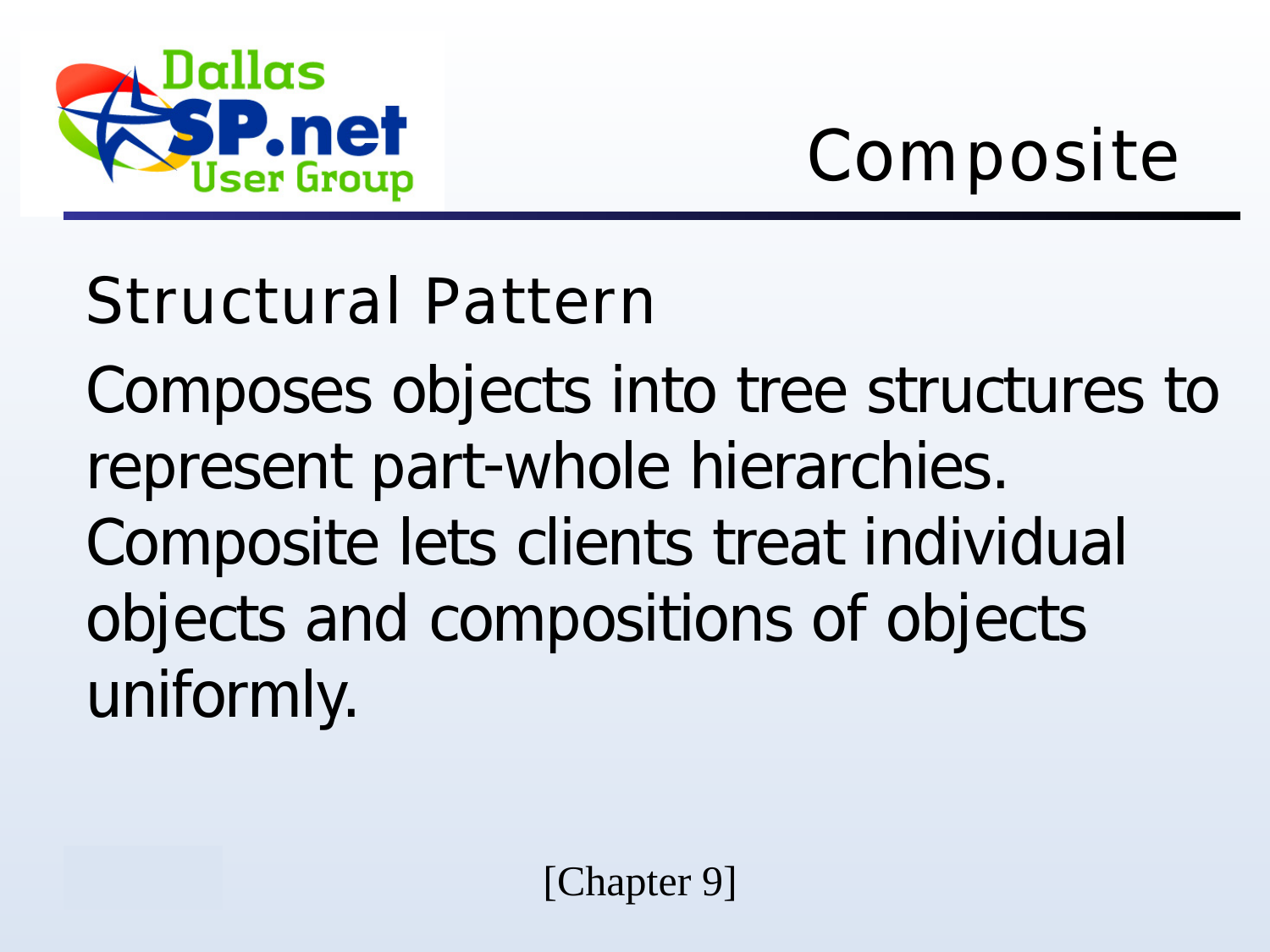

# Composite
Structural Pattern
Composes objects into tree structures to represent part-whole hierarchies. Composite lets clients treat individual objects and compositions of objects uniformly.

[Chapter 9]